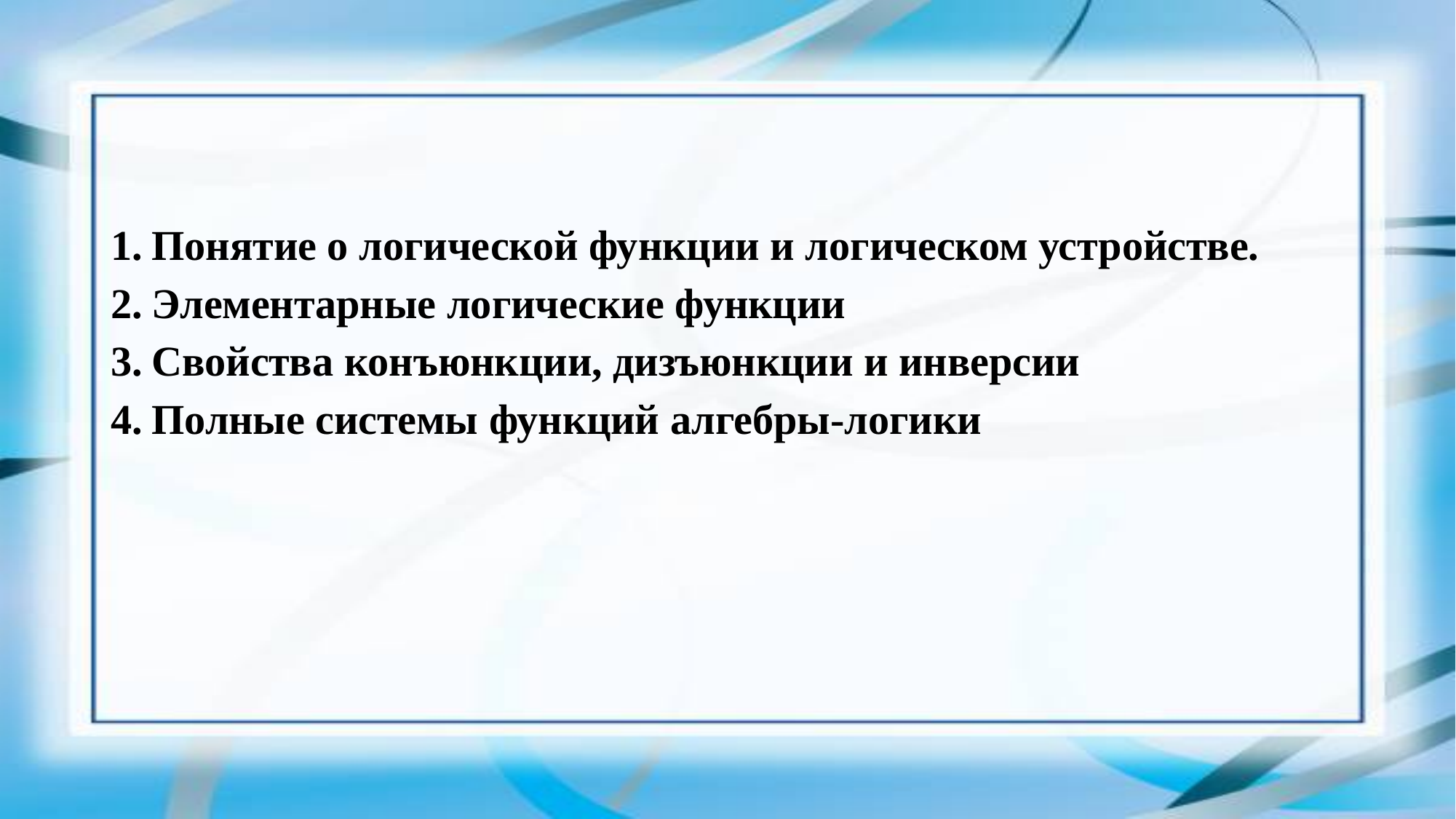

#
Понятие о логической функции и логическом устройстве.
Элементарные логические функции
Свойства конъюнкции, дизъюнкции и инверсии
Полные системы функций алгебры-логики